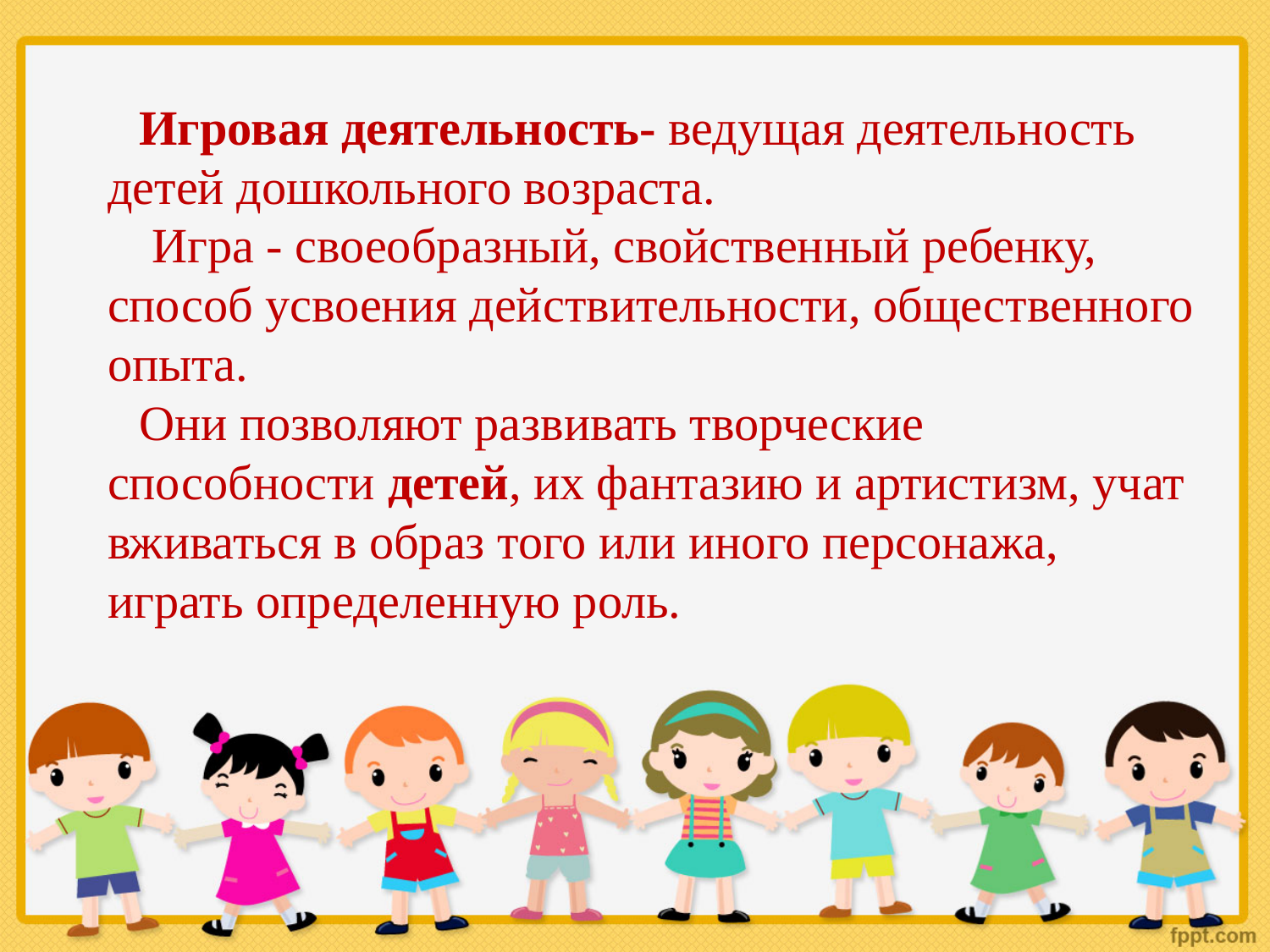

Игровая деятельность- ведущая деятельность детей дошкольного возраста.
 Игра - своеобразный, свойственный ребенку, способ усвоения действительности, общественного опыта.
Они позволяют развивать творческие способности детей, их фантазию и артистизм, учат вживаться в образ того или иного персонажа, играть определенную роль.